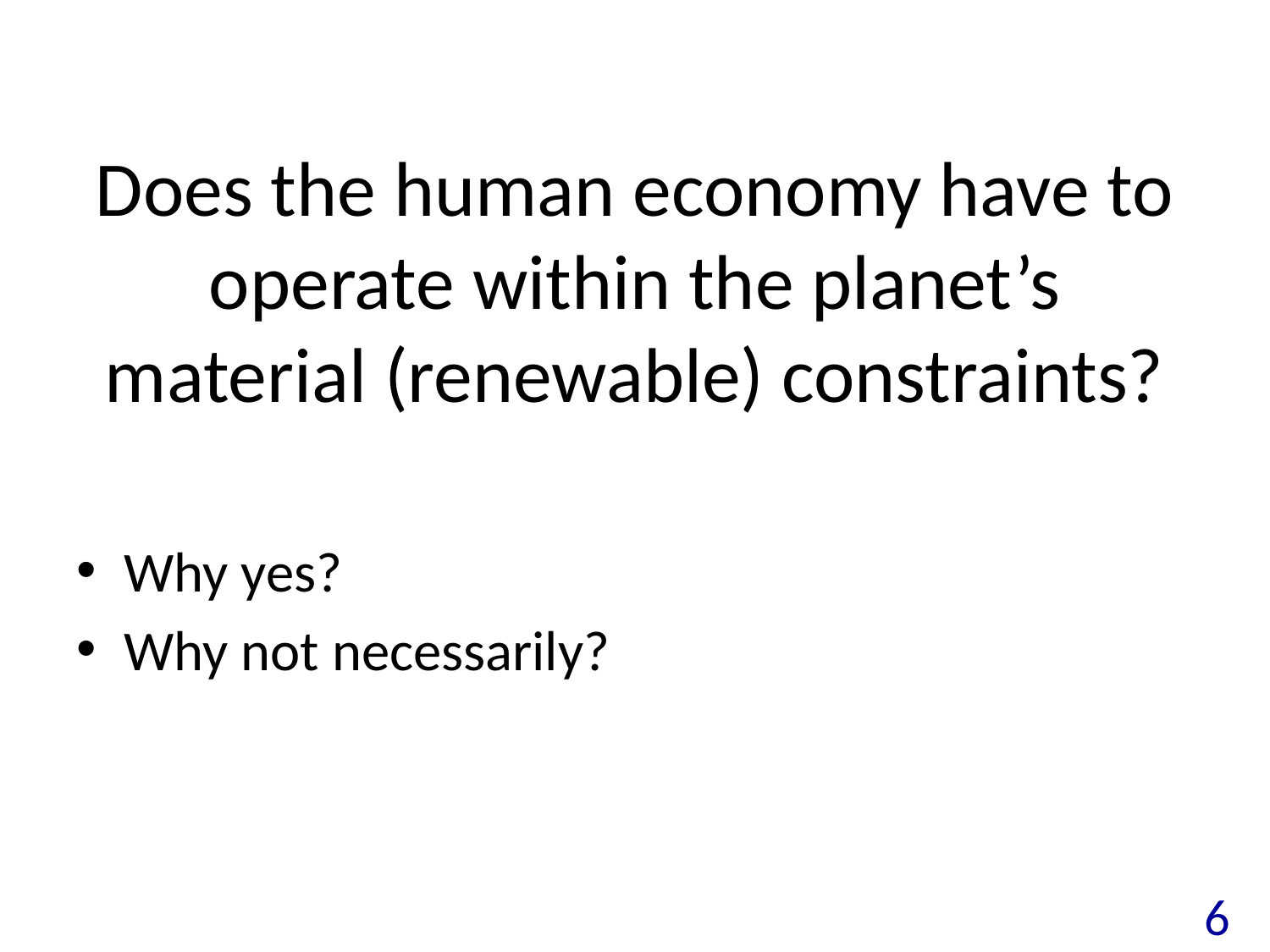

# Does the human economy have to operate within the planet’s material (renewable) constraints?
Why yes?
Why not necessarily?
6